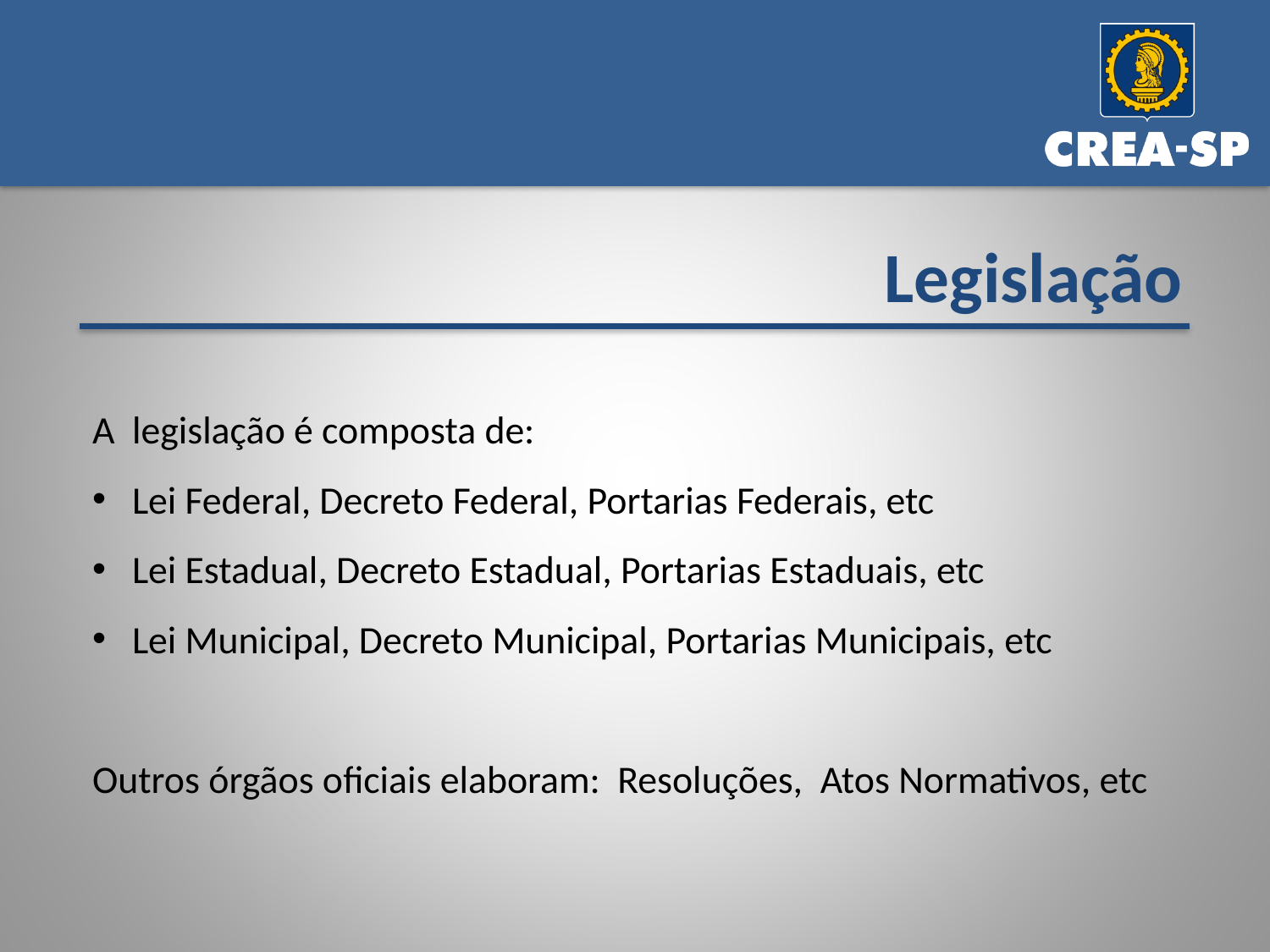

Legislação
A  legislação é composta de:
Lei Federal, Decreto Federal, Portarias Federais, etc
Lei Estadual, Decreto Estadual, Portarias Estaduais, etc
Lei Municipal, Decreto Municipal, Portarias Municipais, etc

Outros órgãos oficiais elaboram:  Resoluções,  Atos Normativos, etc